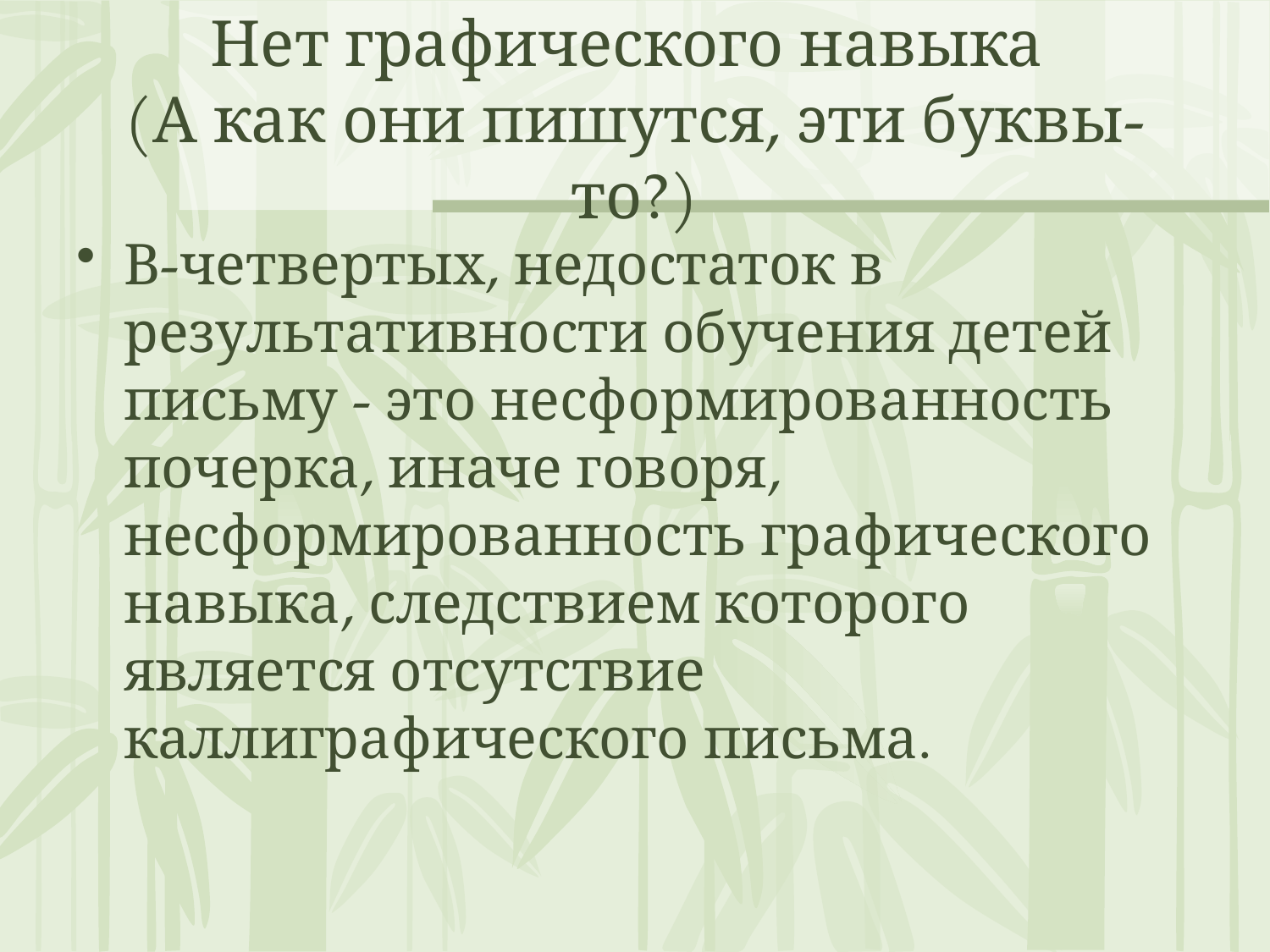

# Нет графического навыка (А как они пишутся, эти буквы-то?)
В-четвертых, недостаток в результативности обучения детей письму - это несформированность почерка, иначе говоря, несформированность графического навыка, следствием которого является отсутствие каллиграфического письма.